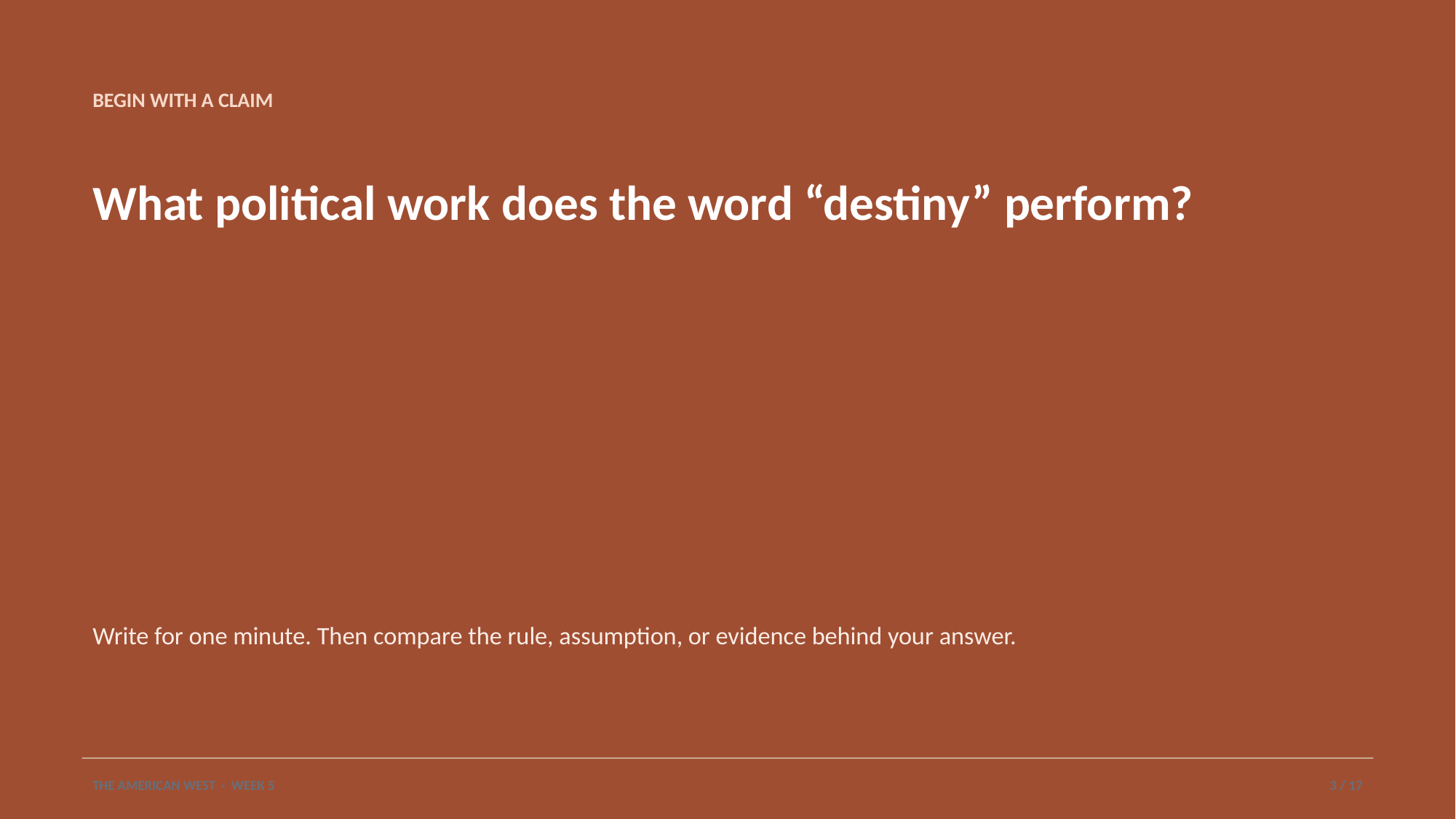

BEGIN WITH A CLAIM
What political work does the word “destiny” perform?
Write for one minute. Then compare the rule, assumption, or evidence behind your answer.

THE AMERICAN WEST  ·  WEEK 5
3 / 17